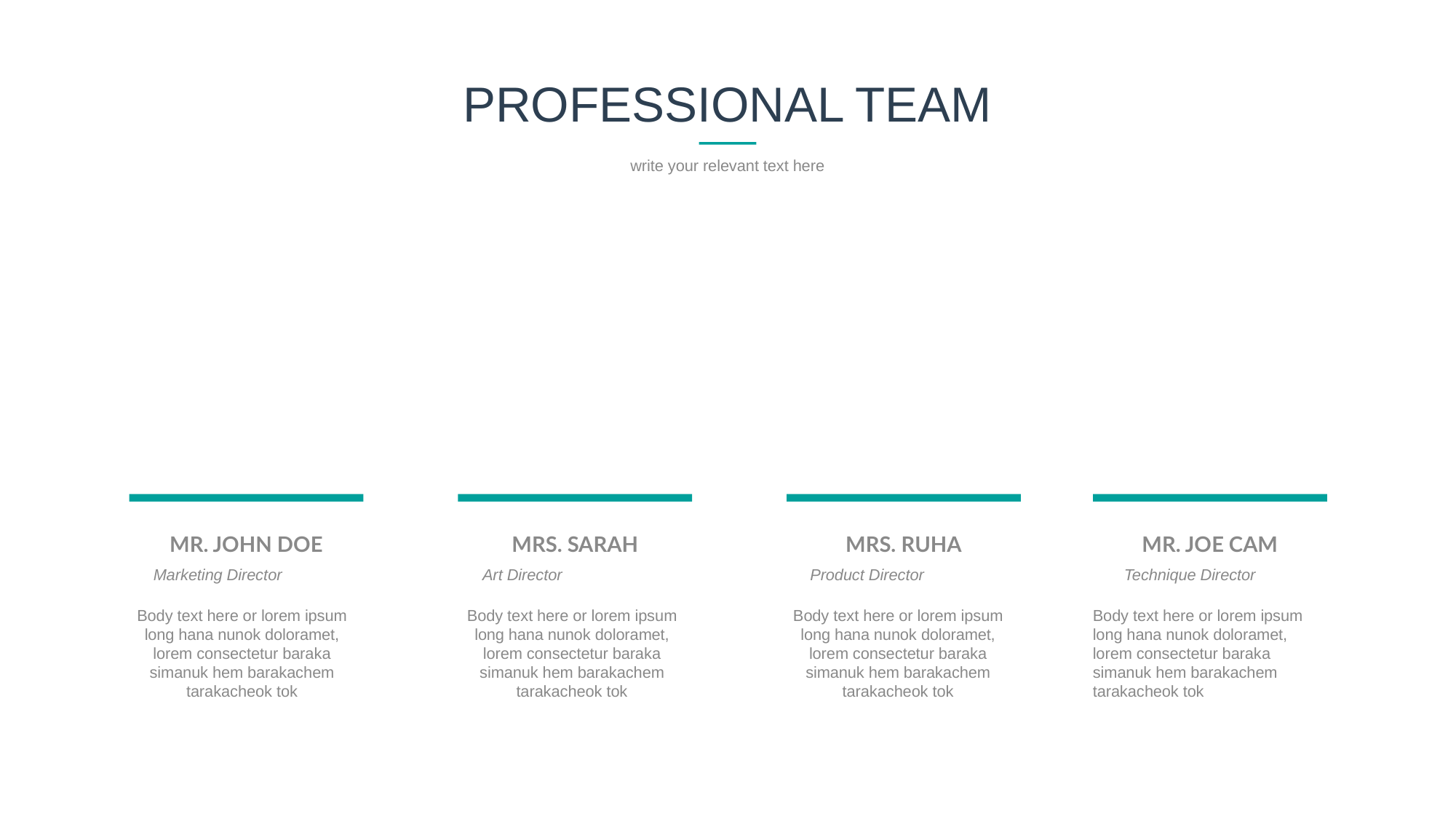

# PROFESSIONAL TEAM
write your relevant text here

MR. JOHN DOE
MRS. SARAH
MRS. RUHA
MR. JOE CAM
Marketing Director
Art Director
Product Director
Technique Director
Body text here or lorem ipsum long hana nunok doloramet, lorem consectetur baraka simanuk hem barakachem tarakacheok tok
Body text here or lorem ipsum long hana nunok doloramet, lorem consectetur baraka simanuk hem barakachem tarakacheok tok
Body text here or lorem ipsum long hana nunok doloramet, lorem consectetur baraka simanuk hem barakachem tarakacheok tok
Body text here or lorem ipsum long hana nunok doloramet, lorem consectetur baraka simanuk hem barakachem tarakacheok tok